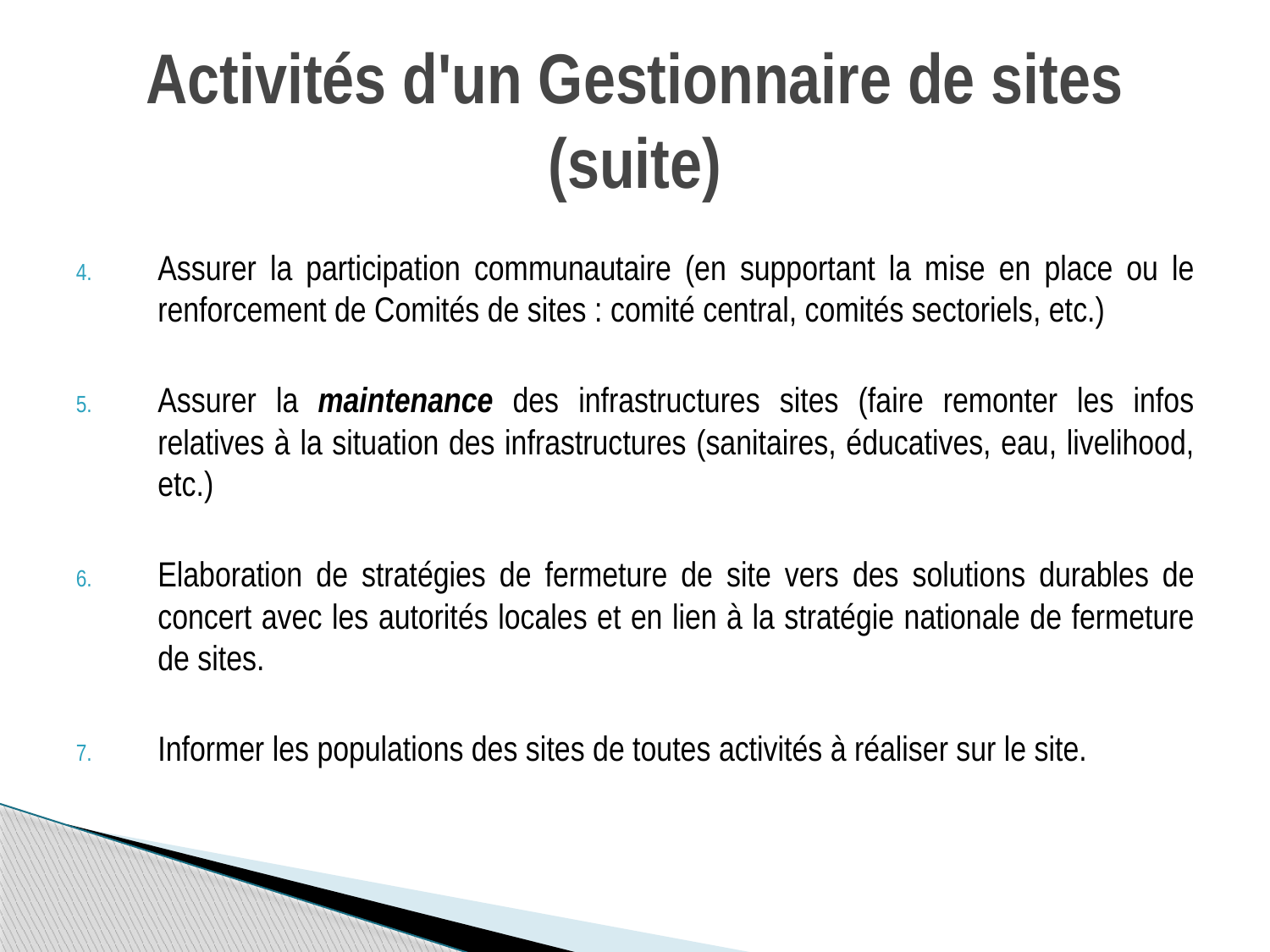

# Activités d'un Gestionnaire de sites (suite)

Assurer la participation communautaire (en supportant la mise en place ou le renforcement de Comités de sites : comité central, comités sectoriels, etc.)

Assurer la maintenance des infrastructures sites (faire remonter les infos relatives à la situation des infrastructures (sanitaires, éducatives, eau, livelihood, etc.)

Elaboration de stratégies de fermeture de site vers des solutions durables de concert avec les autorités locales et en lien à la stratégie nationale de fermeture de sites.

Informer les populations des sites de toutes activités à réaliser sur le site.